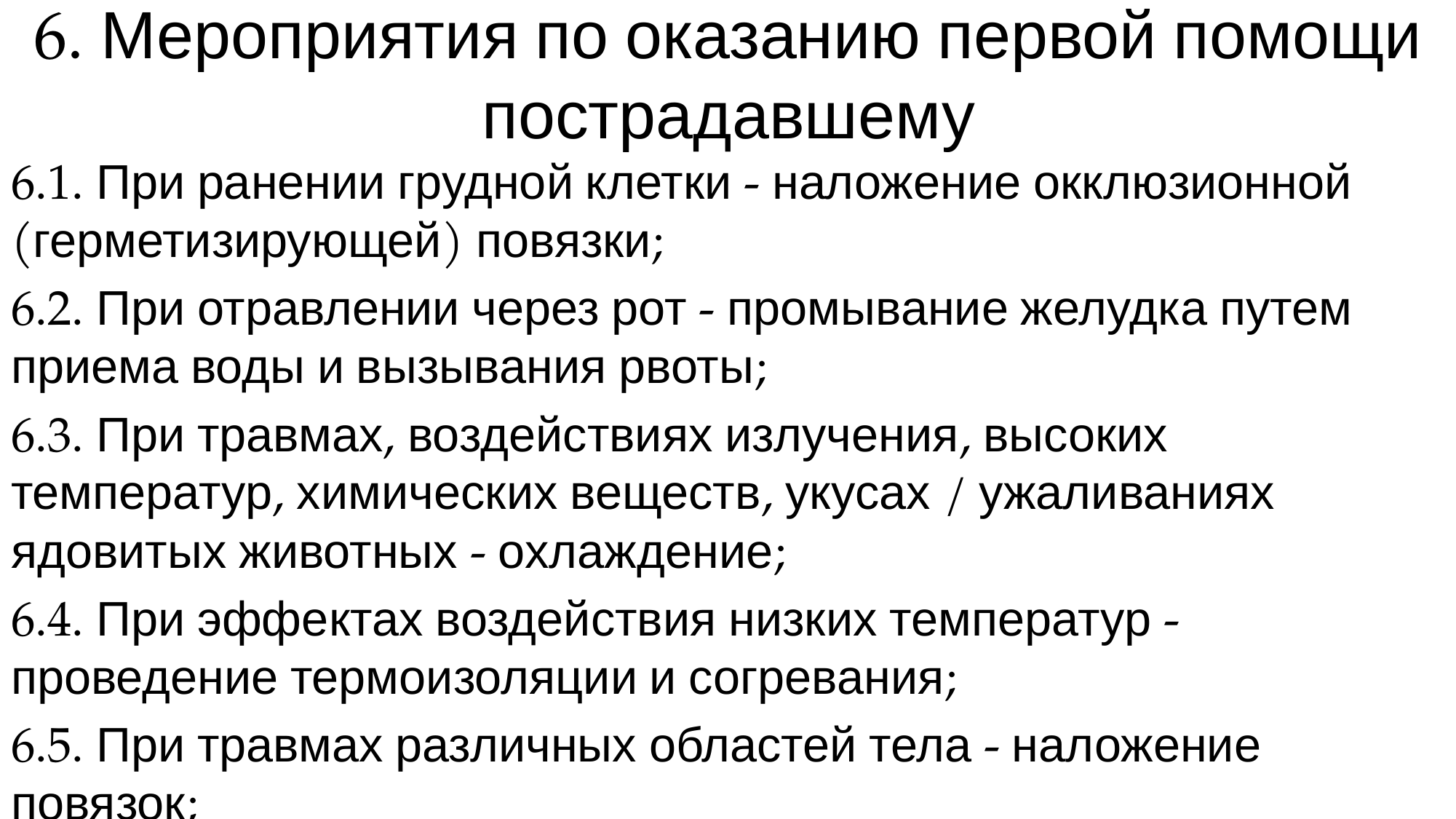

# 6. Мероприятия по оказанию первой помощи пострадавшему
6.1. При ранении грудной клетки - наложение окклюзионной (герметизирующей) повязки;
6.2. При отравлении через рот - промывание желудка путем приема воды и вызывания рвоты;
6.3. При травмах, воздействиях излучения, высоких температур, химических веществ, укусах / ужаливаниях ядовитых животных - охлаждение;
6.4. При эффектах воздействия низких температур - проведение термоизоляции и согревания;
6.5. При травмах различных областей тела - наложение повязок;